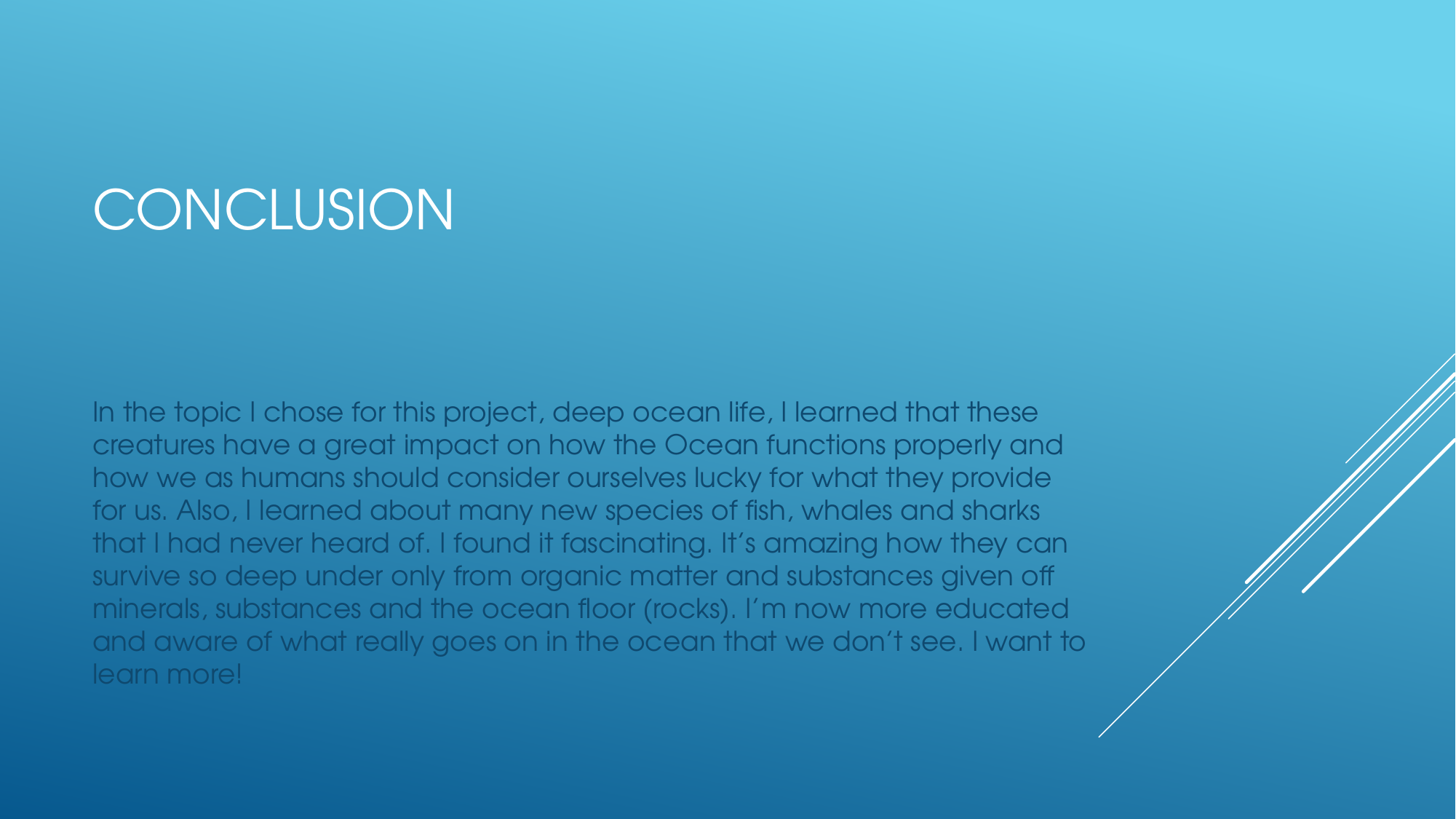

# Conclusion
In the topic I chose for this project, deep ocean life, I learned that these creatures have a great impact on how the Ocean functions properly and how we as humans should consider ourselves lucky for what they provide for us. Also, I learned about many new species of fish, whales and sharks that I had never heard of. I found it fascinating. It’s amazing how they can survive so deep under only from organic matter and substances given off minerals, substances and the ocean floor (rocks). I’m now more educated and aware of what really goes on in the ocean that we don’t see. I want to learn more!